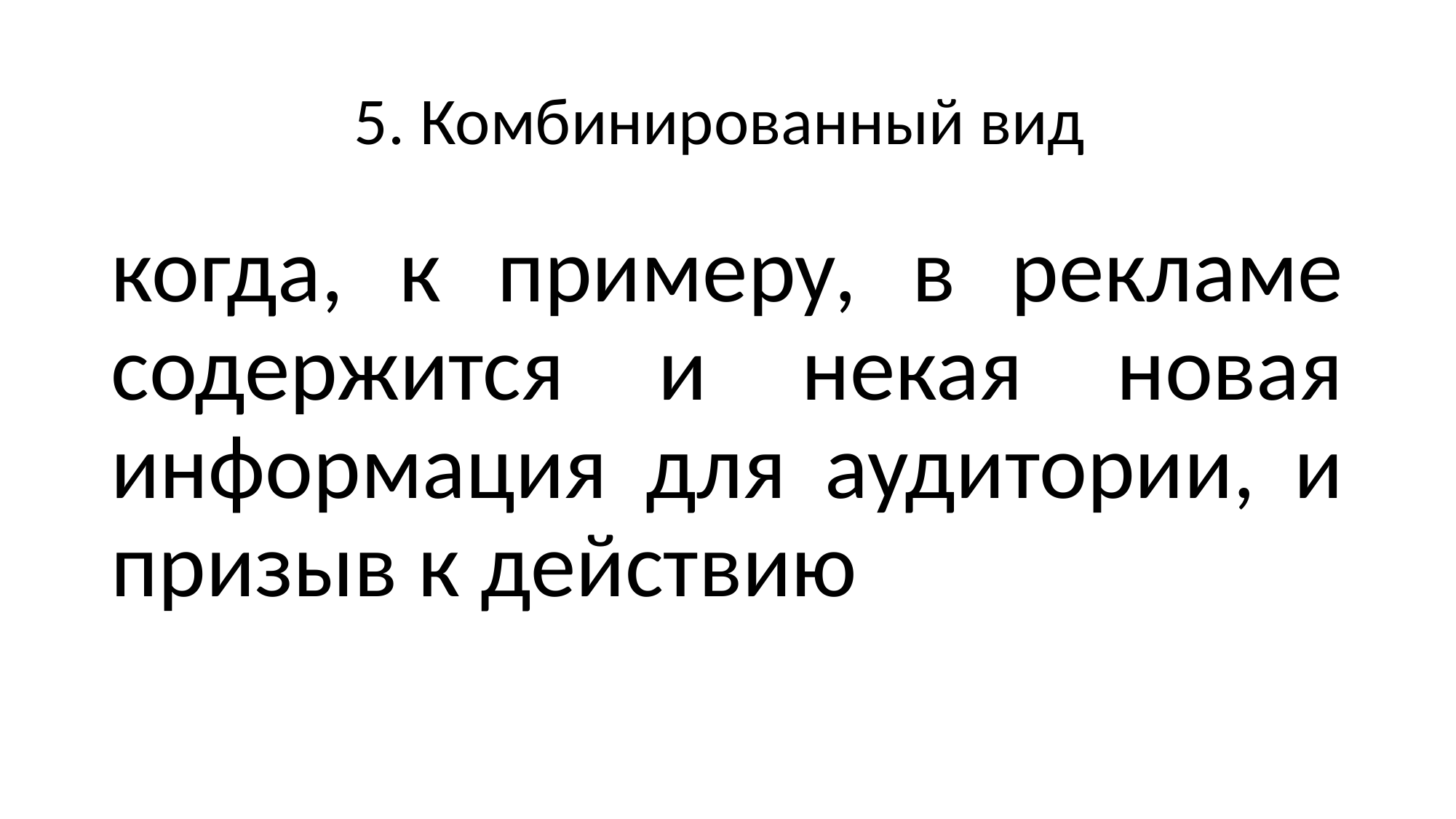

# 5. Комбинированный вид
когда, к примеру, в рекламе содержится и некая новая информация для аудитории, и призыв к действию